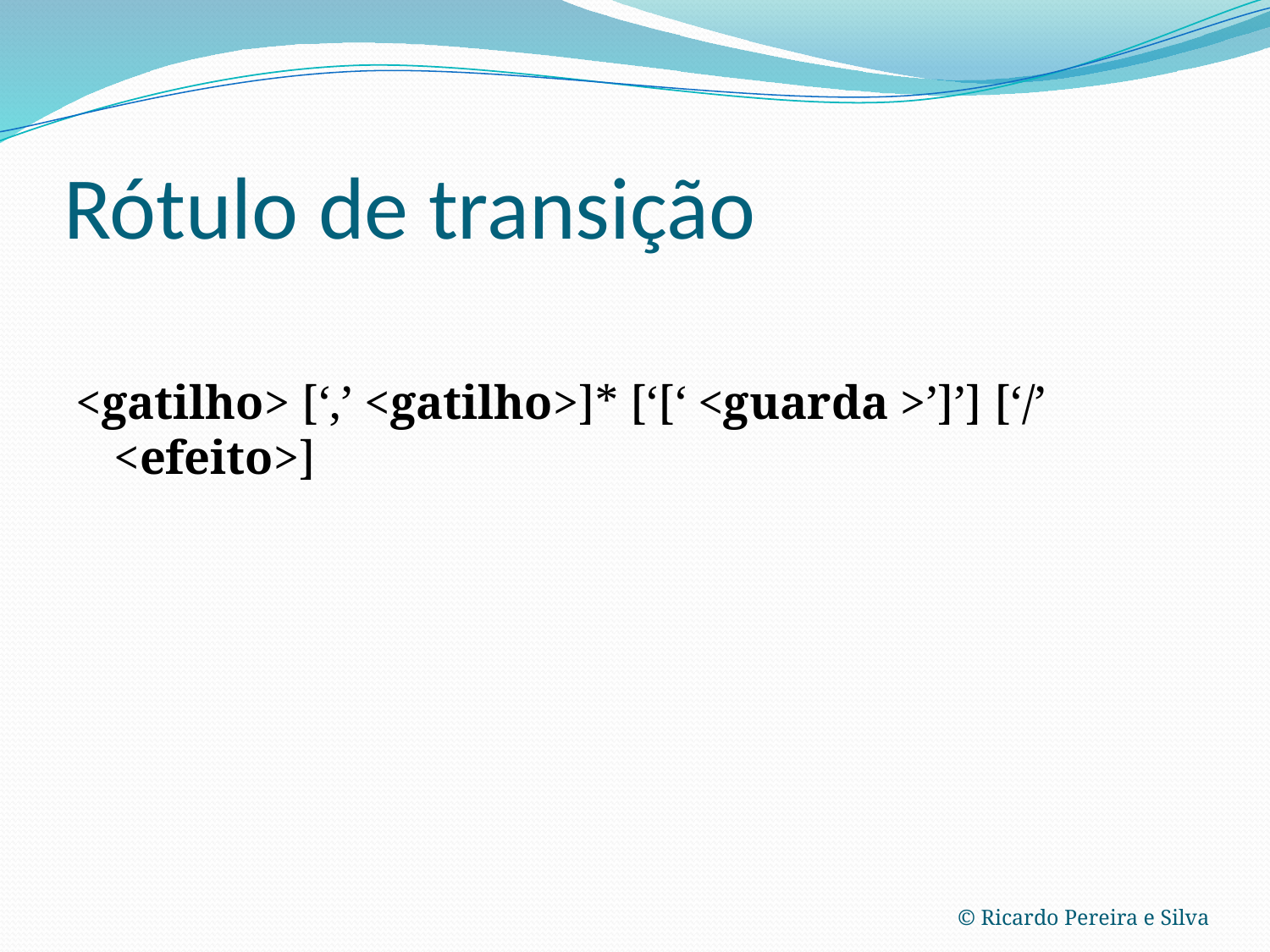

# Rótulo de transição
<gatilho> [‘,’ <gatilho>]* [‘[‘ <guarda >’]’] [‘/’ <efeito>]
© Ricardo Pereira e Silva